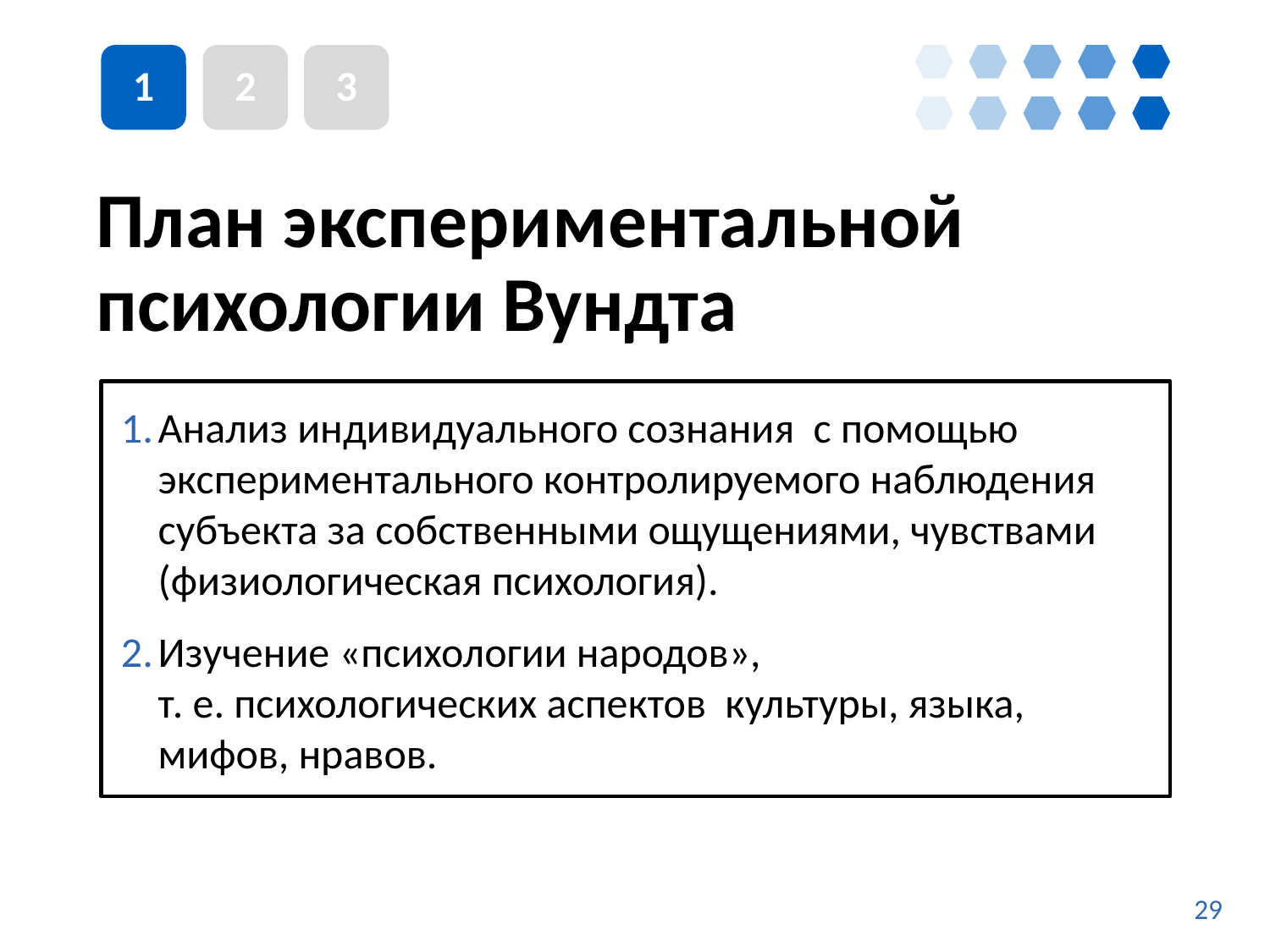

1
2
3
# План экспериментальной психологии Вундта
Анализ индивидуального сознания  с помощью экспериментального контролируемого наблюдения субъекта за собственными ощущениями, чувствами (физиологическая психология).
Изучение «психологии народов»,
т. е. психологических аспектов  культуры, языка, мифов, нравов.
29